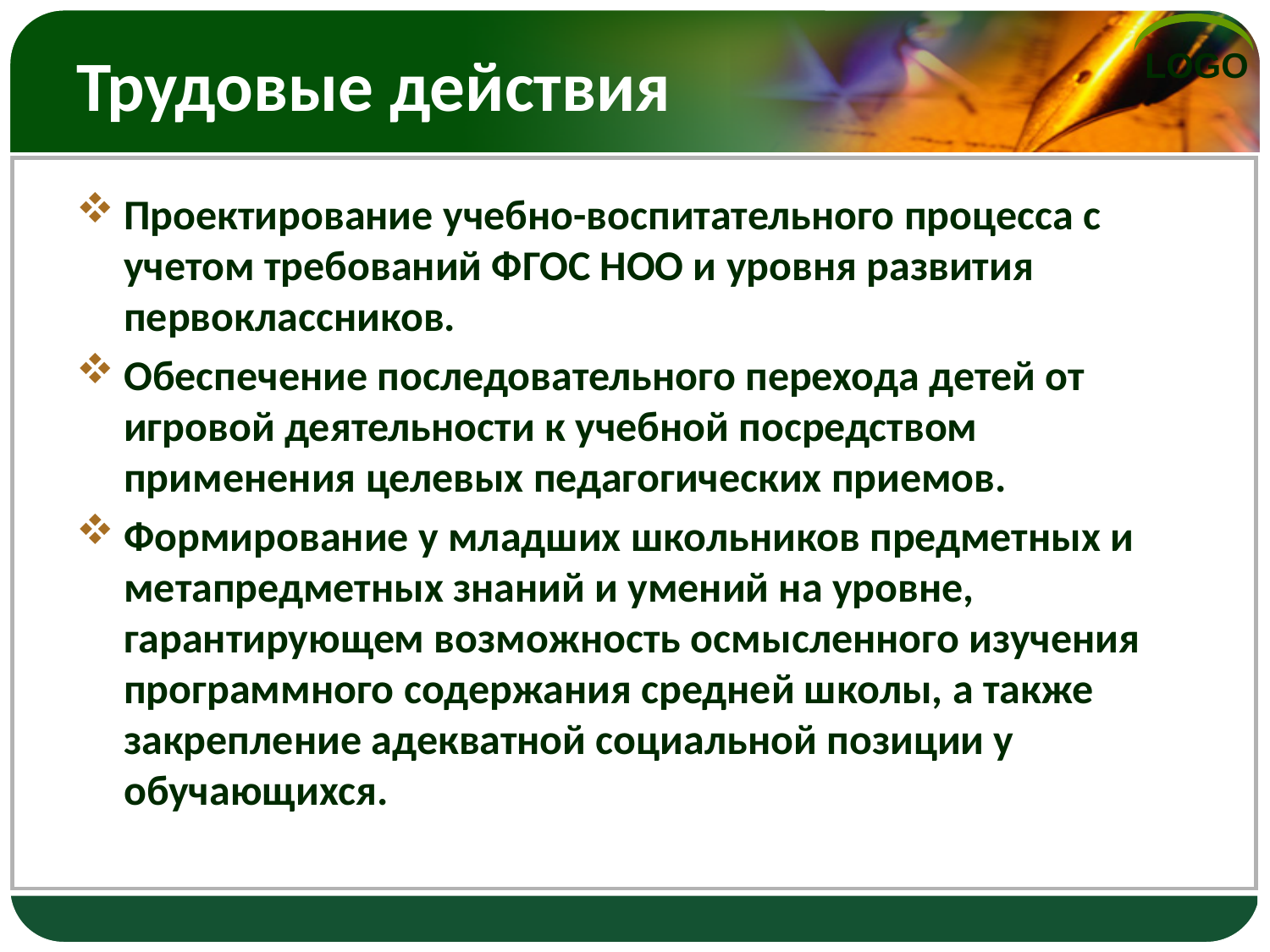

# Трудовые действия
Проектирование учебно-воспитательного процесса с учетом требований ФГОС НОО и уровня развития первоклассников.
Обеспечение последовательного перехода детей от игровой деятельности к учебной посредством применения целевых педагогических приемов.
Формирование у младших школьников предметных и метапредметных знаний и умений на уровне, гарантирующем возможность осмысленного изучения программного содержания средней школы, а также закрепление адекватной социальной позиции у обучающихся.